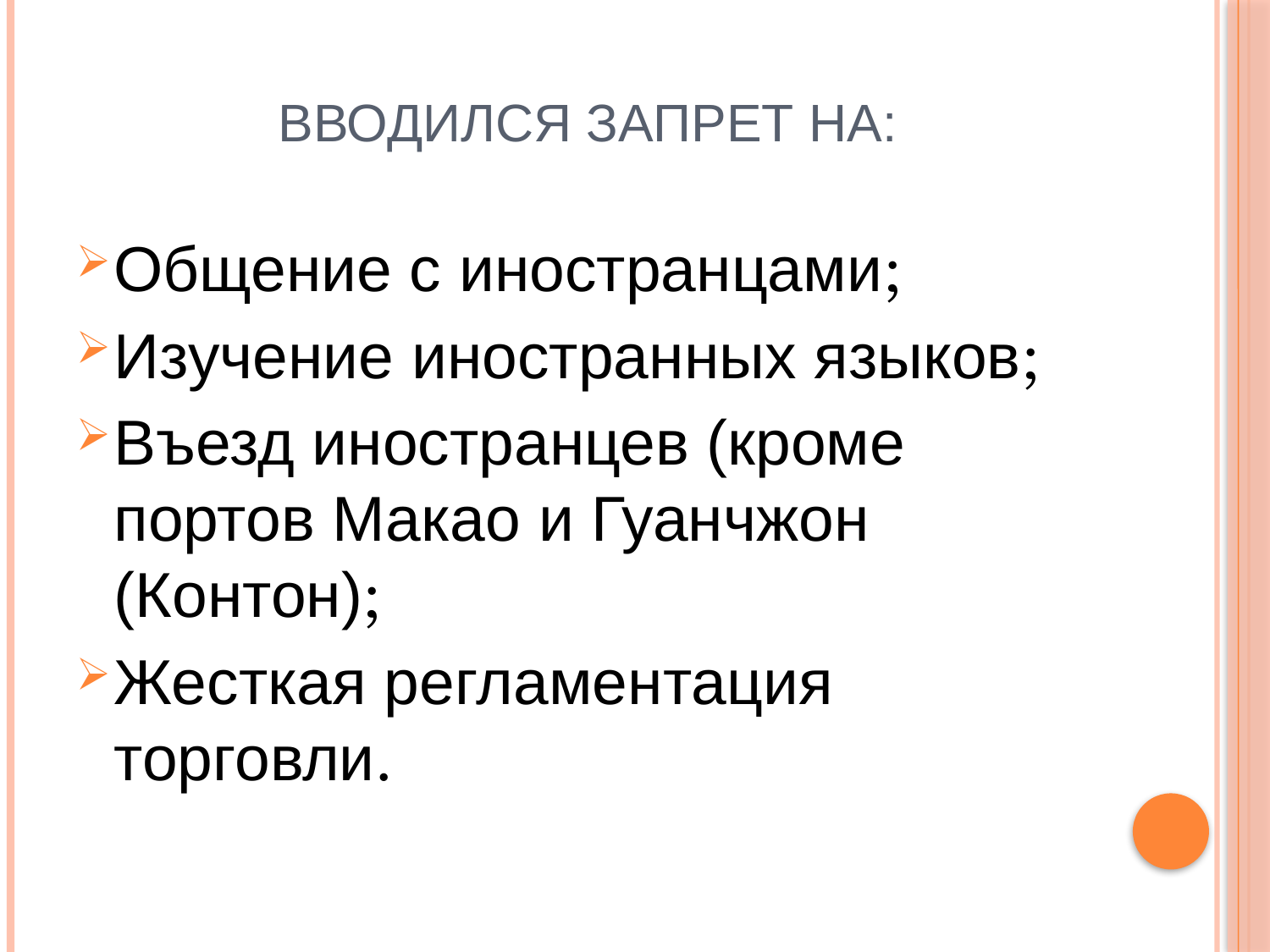

# Вводился запрет на:
Общение с иностранцами;
Изучение иностранных языков;
Въезд иностранцев (кроме портов Макао и Гуанчжон (Контон);
Жесткая регламентация торговли.